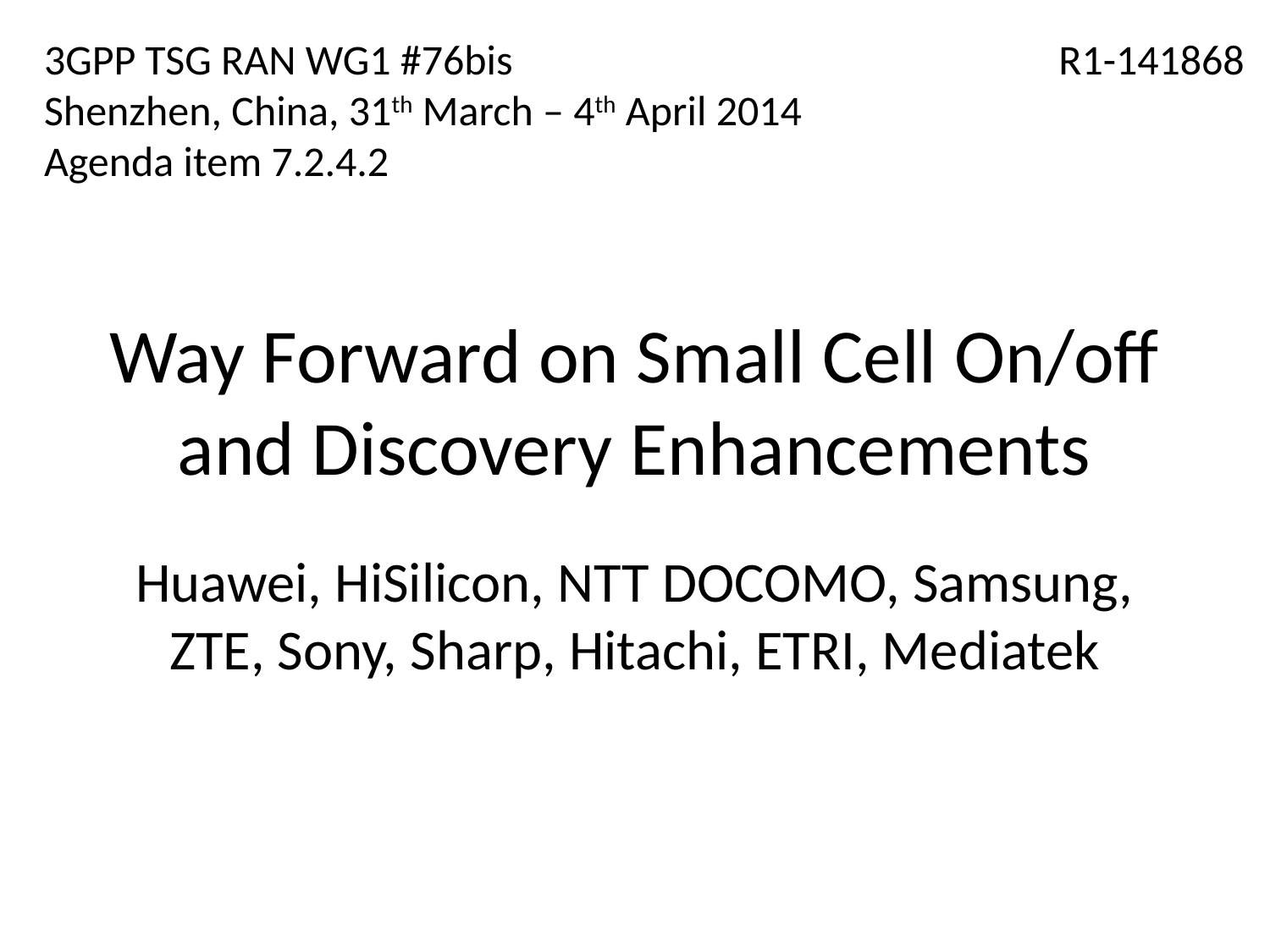

3GPP TSG RAN WG1 #76bis
Shenzhen, China, 31th March – 4th April 2014
Agenda item 7.2.4.2
R1-141868
# Way Forward on Small Cell On/off and Discovery Enhancements
Huawei, HiSilicon, NTT DOCOMO, Samsung, ZTE, Sony, Sharp, Hitachi, ETRI, Mediatek